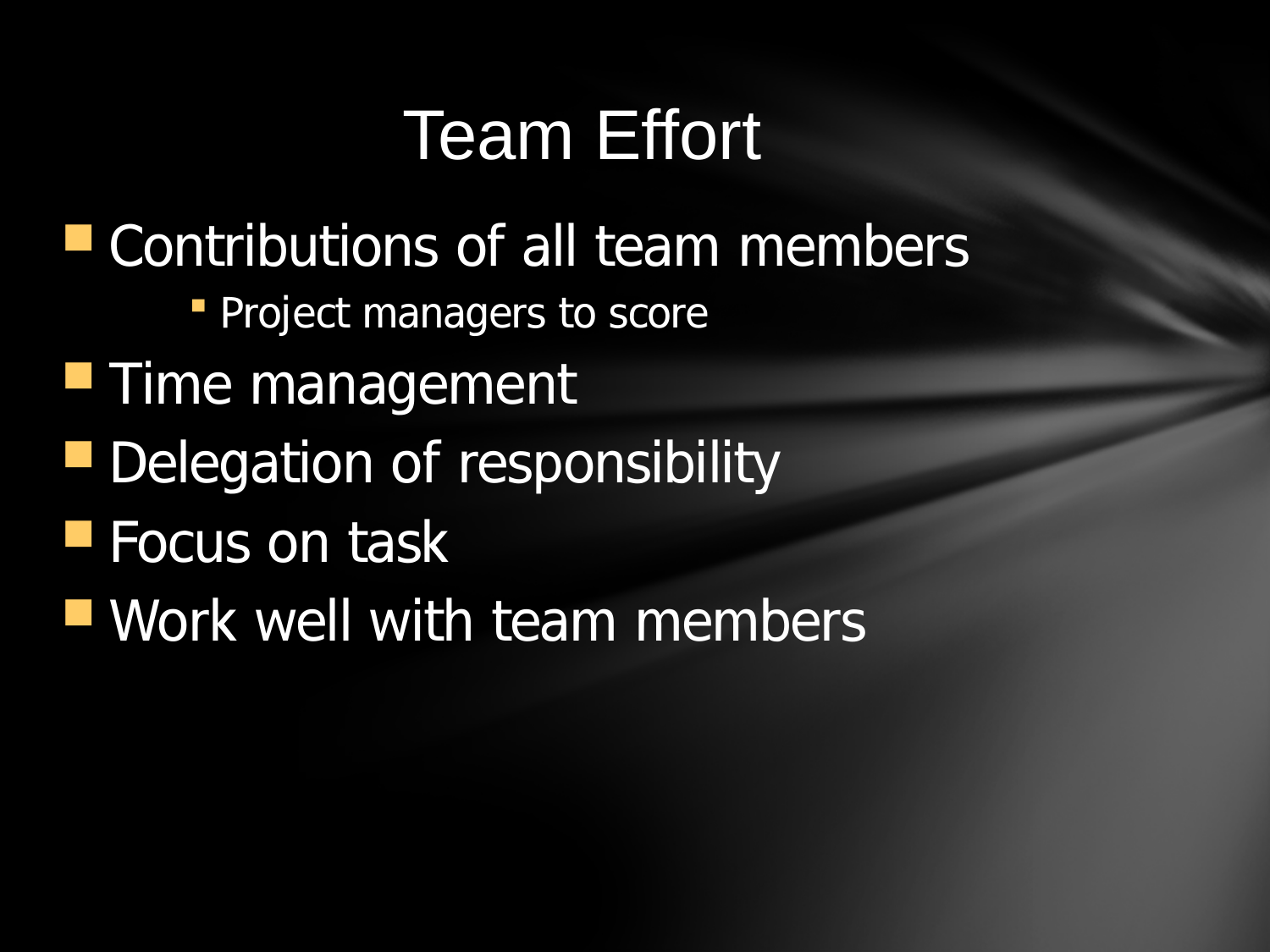

# Team Effort
Contributions of all team members
Project managers to score
Time management
Delegation of responsibility
Focus on task
Work well with team members